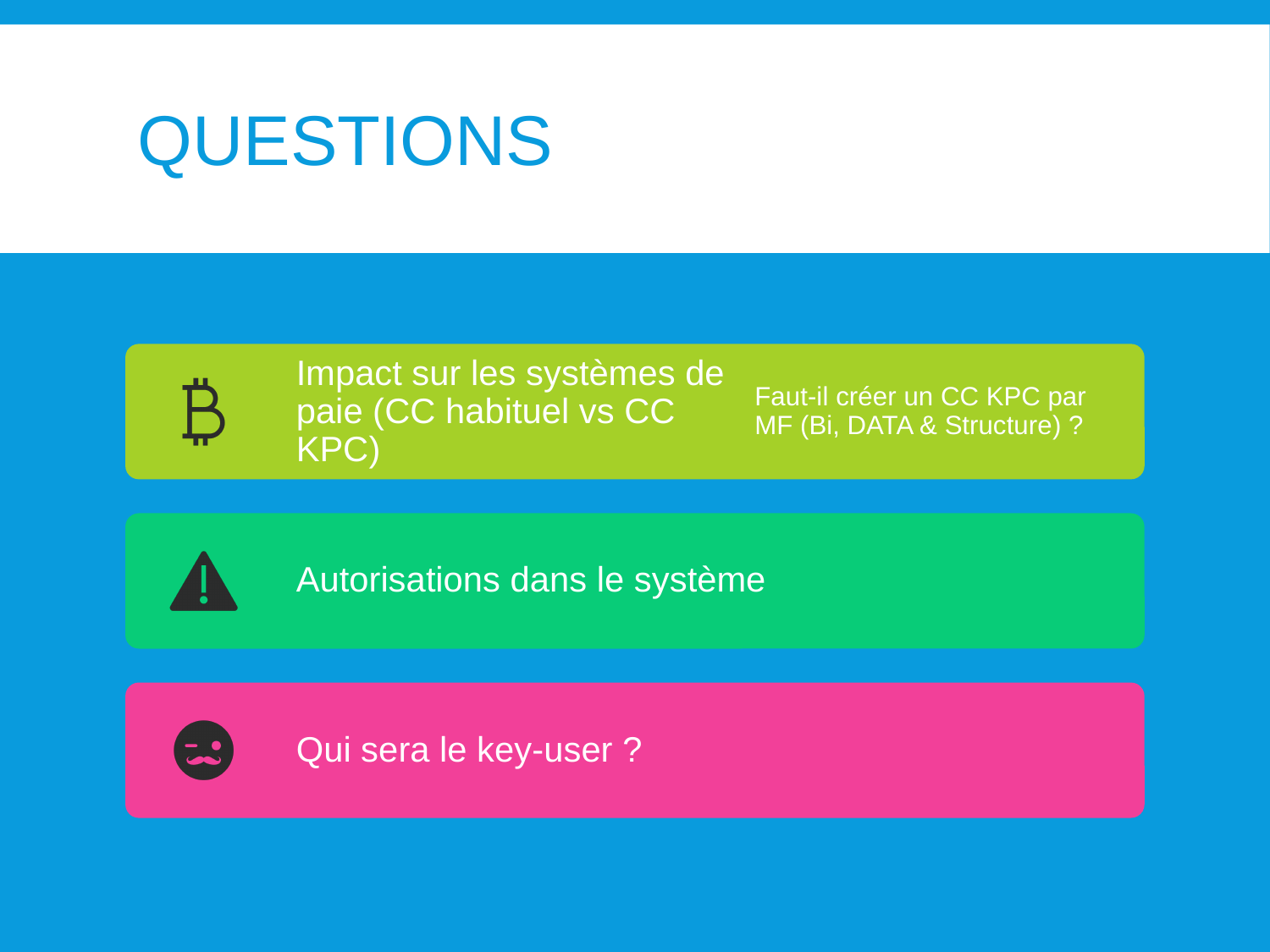

# Questions
Impact sur les systèmes de paie (CC habituel vs CC KPC)
Faut-il créer un CC KPC par MF (Bi, DATA & Structure) ?
Autorisations dans le système
Qui sera le key-user ?